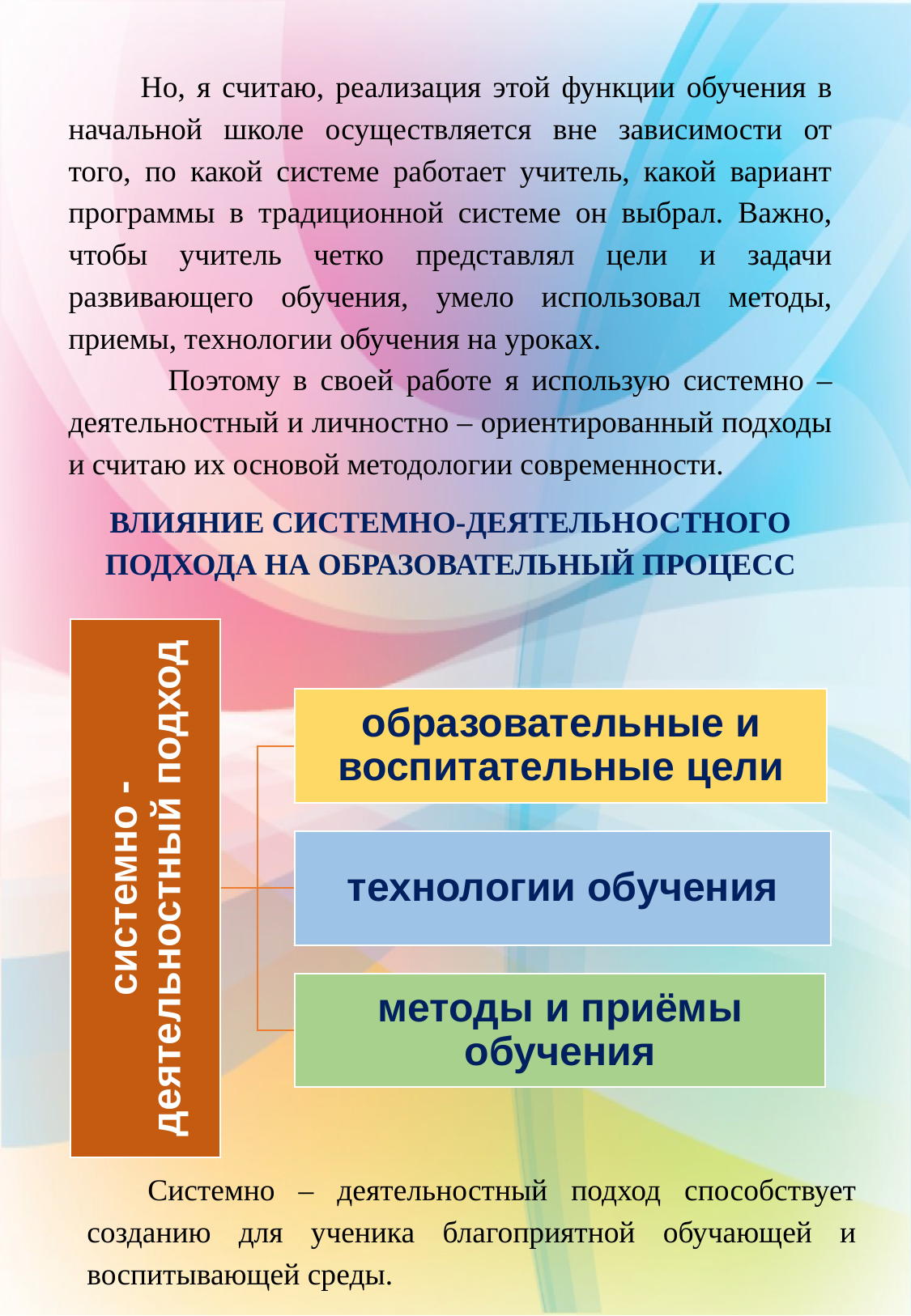

Но, я считаю, реализация этой функции обучения в начальной школе осуществляется вне зависимости от того, по какой системе работает учитель, какой вариант программы в традиционной системе он выбрал. Важно, чтобы учитель четко представлял цели и задачи развивающего обучения, умело использовал методы, приемы, технологии обучения на уроках.
   Поэтому в своей работе я использую системно – деятельностный и личностно – ориентированный подходы и считаю их основой методологии современности.
ВЛИЯНИЕ СИСТЕМНО-ДЕЯТЕЛЬНОСТНОГО ПОДХОДА НА ОБРАЗОВАТЕЛЬНЫЙ ПРОЦЕСС

системно - деятельностный подход
образовательные и воспитательные цели
технологии обучения
методы и приёмы обучения
Системно – деятельностный подход способствует созданию для ученика благоприятной обучающей и воспитывающей среды.